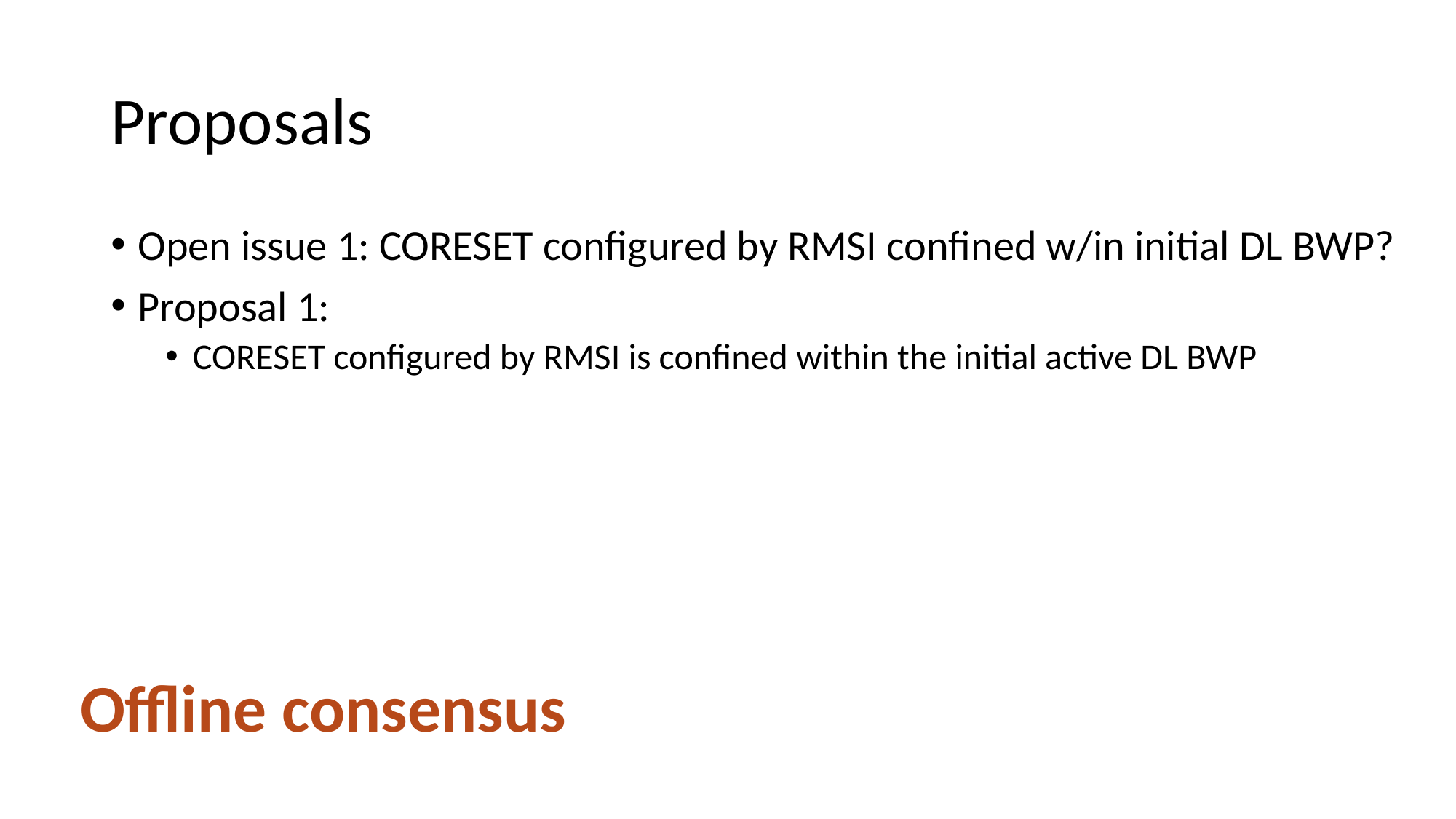

# Proposals
Open issue 1: CORESET configured by RMSI confined w/in initial DL BWP?
Proposal 1:
CORESET configured by RMSI is confined within the initial active DL BWP
Offline consensus